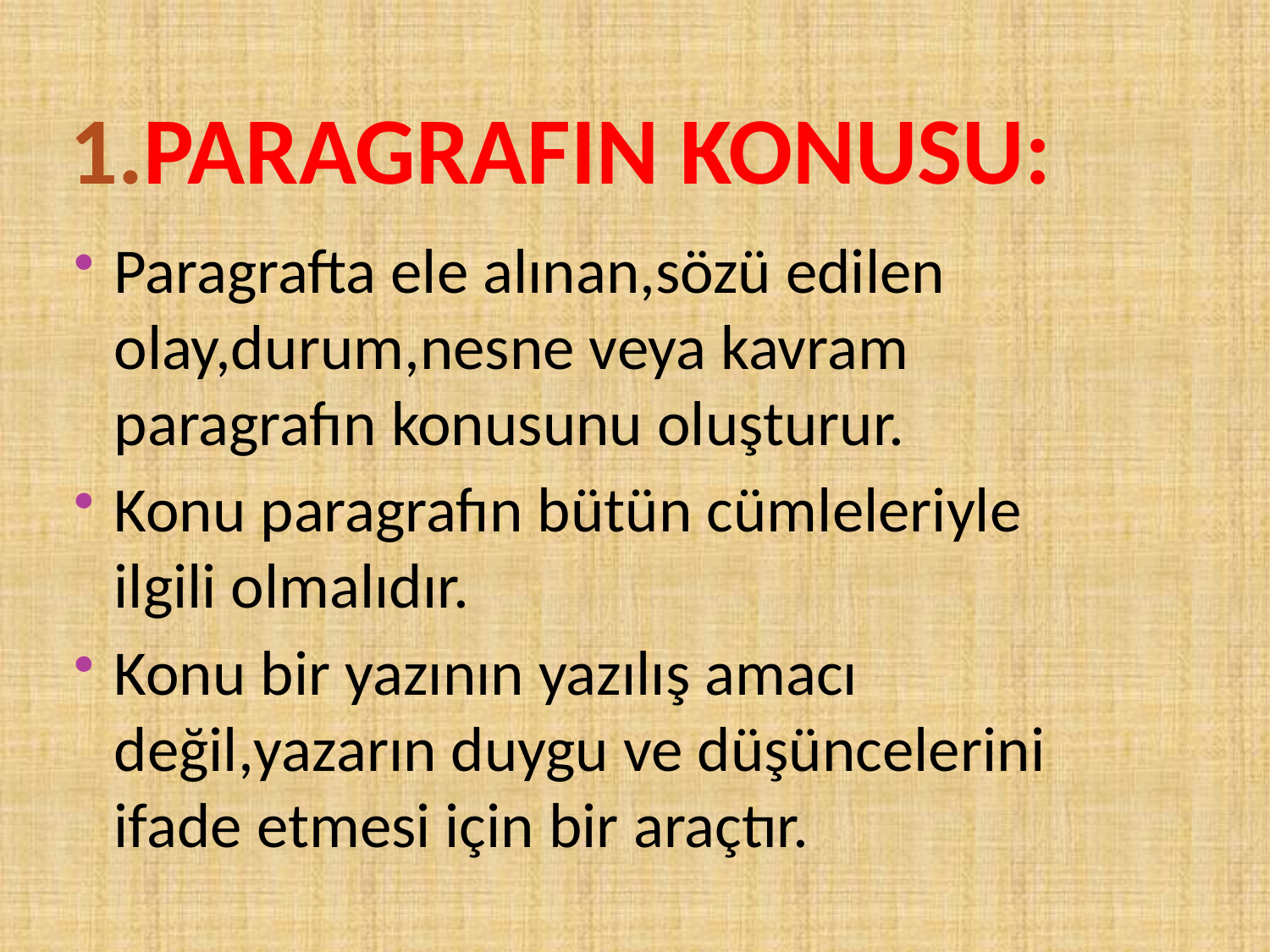

# 1.PARAGRAFIN KONUSU:
Paragrafta ele alınan,sözü edilen olay,durum,nesne veya kavram paragrafın konusunu oluşturur.
Konu paragrafın bütün cümleleriyle ilgili olmalıdır.
Konu bir yazının yazılış amacı değil,yazarın duygu ve düşüncelerini ifade etmesi için bir araçtır.